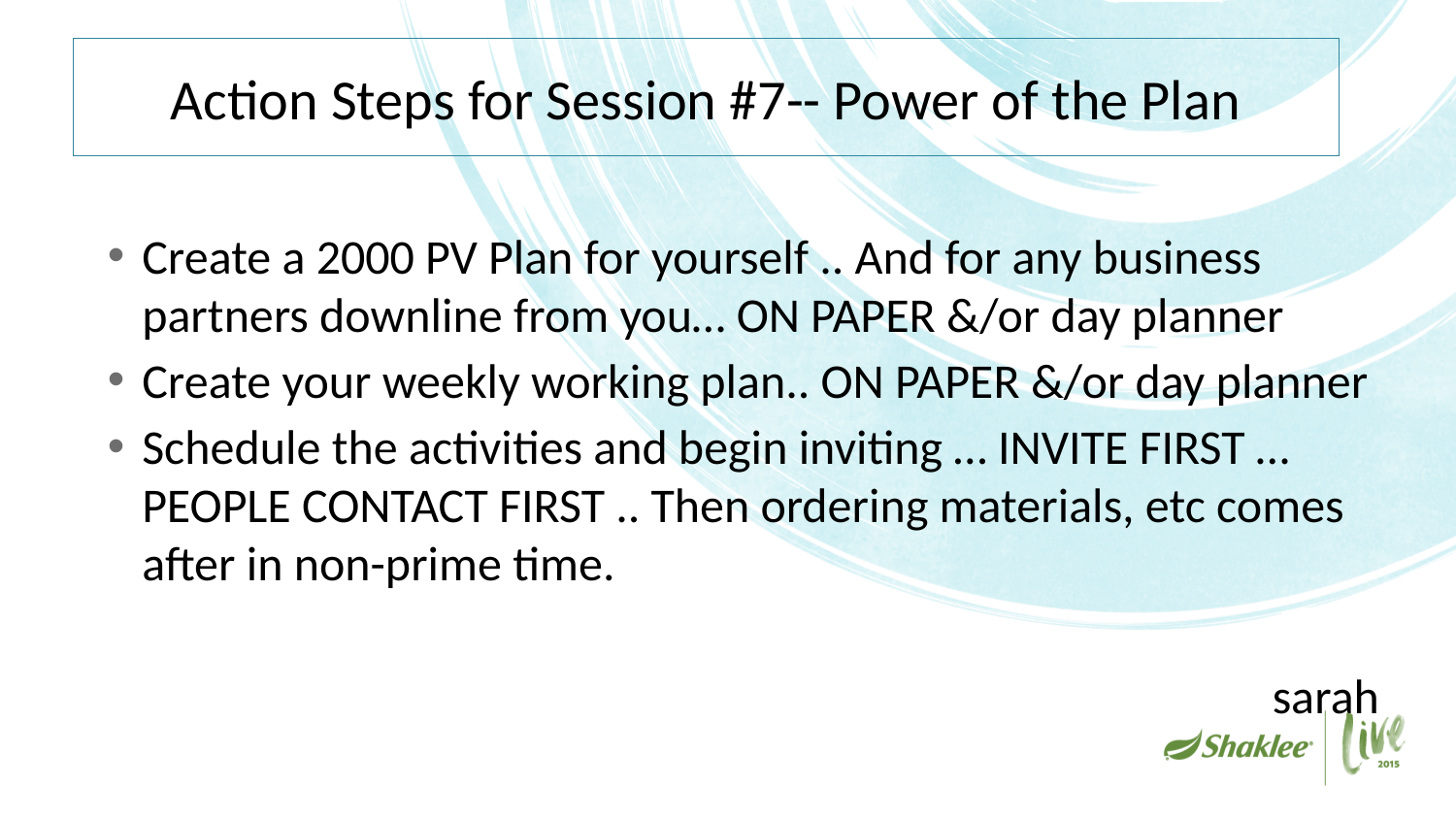

# Action Steps for Session #7-- Power of the Plan
Create a 2000 PV Plan for yourself .. And for any business partners downline from you… ON PAPER &/or day planner
Create your weekly working plan.. ON PAPER &/or day planner
Schedule the activities and begin inviting … INVITE FIRST … PEOPLE CONTACT FIRST .. Then ordering materials, etc comes after in non-prime time.

								sarah